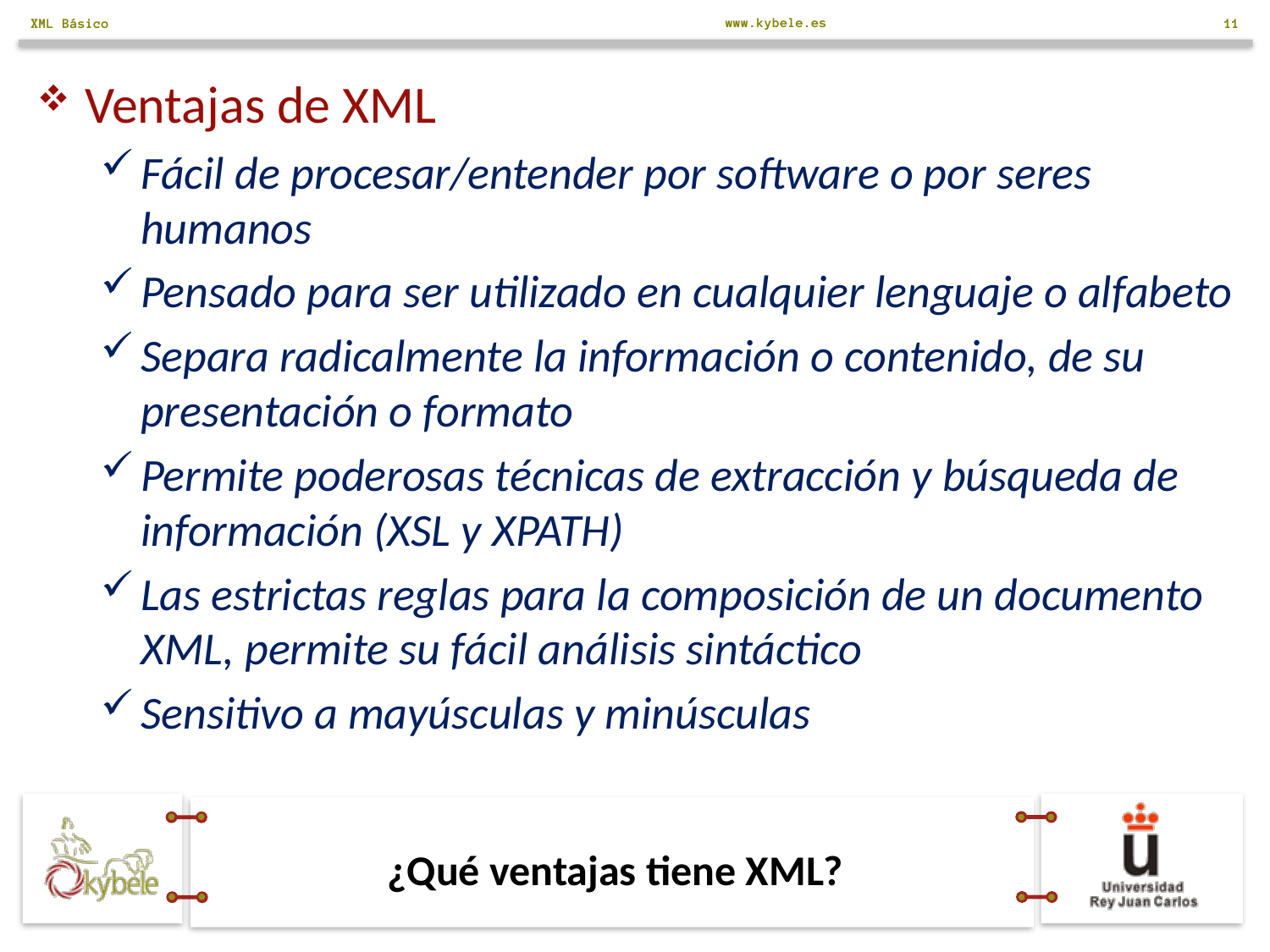

XML Básico
11
Ventajas de XML
Fácil de procesar/entender por software o por seres humanos
Pensado para ser utilizado en cualquier lenguaje o alfabeto
Separa radicalmente la información o contenido, de su presentación o formato
Permite poderosas técnicas de extracción y búsqueda de información (XSL y XPATH)
Las estrictas reglas para la composición de un documento XML, permite su fácil análisis sintáctico
Sensitivo a mayúsculas y minúsculas

# ¿Qué ventajas tiene XML?